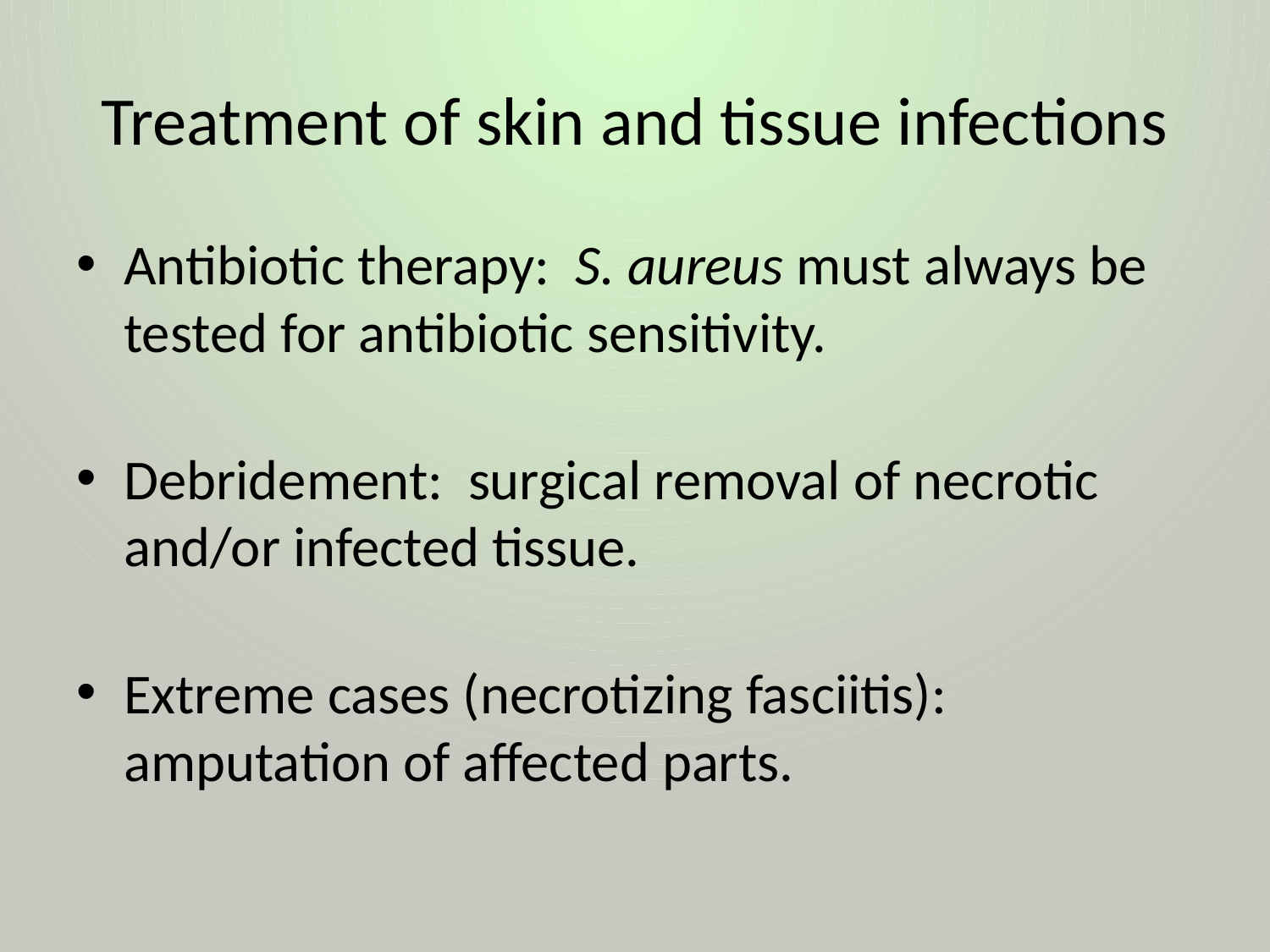

# Treatment of skin and tissue infections
Antibiotic therapy:  S. aureus must always be tested for antibiotic sensitivity.
Debridement:  surgical removal of necrotic and/or infected tissue.
Extreme cases (necrotizing fasciitis):  amputation of affected parts.